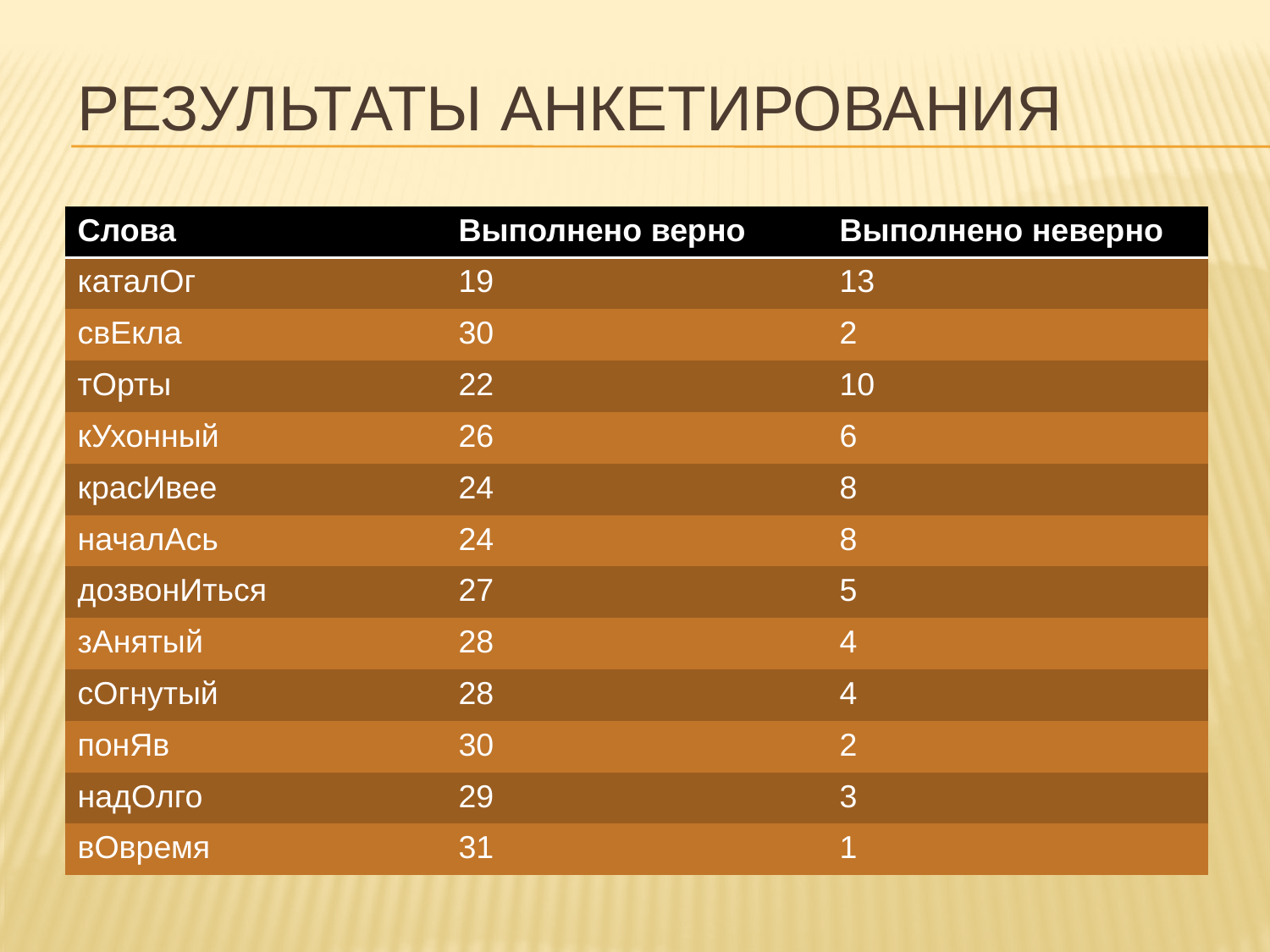

# Результаты анкетирования
| Слова | Выполнено верно | Выполнено неверно |
| --- | --- | --- |
| каталОг | 19 | 13 |
| свЕкла | 30 | 2 |
| тОрты | 22 | 10 |
| кУхонный | 26 | 6 |
| красИвее | 24 | 8 |
| началАсь | 24 | 8 |
| дозвонИться | 27 | 5 |
| зАнятый | 28 | 4 |
| сОгнутый | 28 | 4 |
| понЯв | 30 | 2 |
| надОлго | 29 | 3 |
| вОвремя | 31 | 1 |